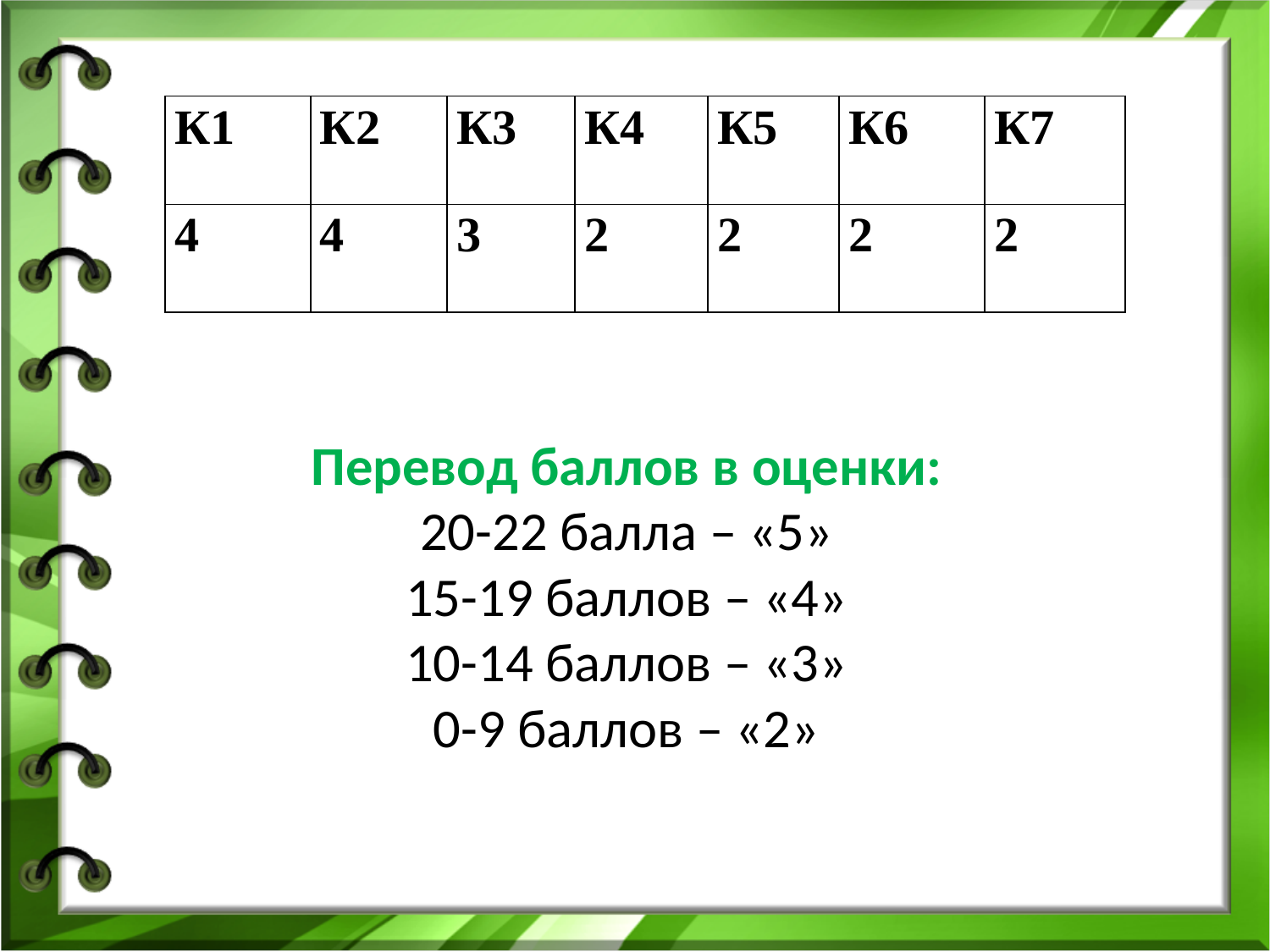

| К1 | К2 | К3 | К4 | К5 | К6 | К7 |
| --- | --- | --- | --- | --- | --- | --- |
| 4 | 4 | 3 | 2 | 2 | 2 | 2 |
# Перевод баллов в оценки: 20-22 балла – «5» 15-19 баллов – «4» 10-14 баллов – «3» 0-9 баллов – «2»